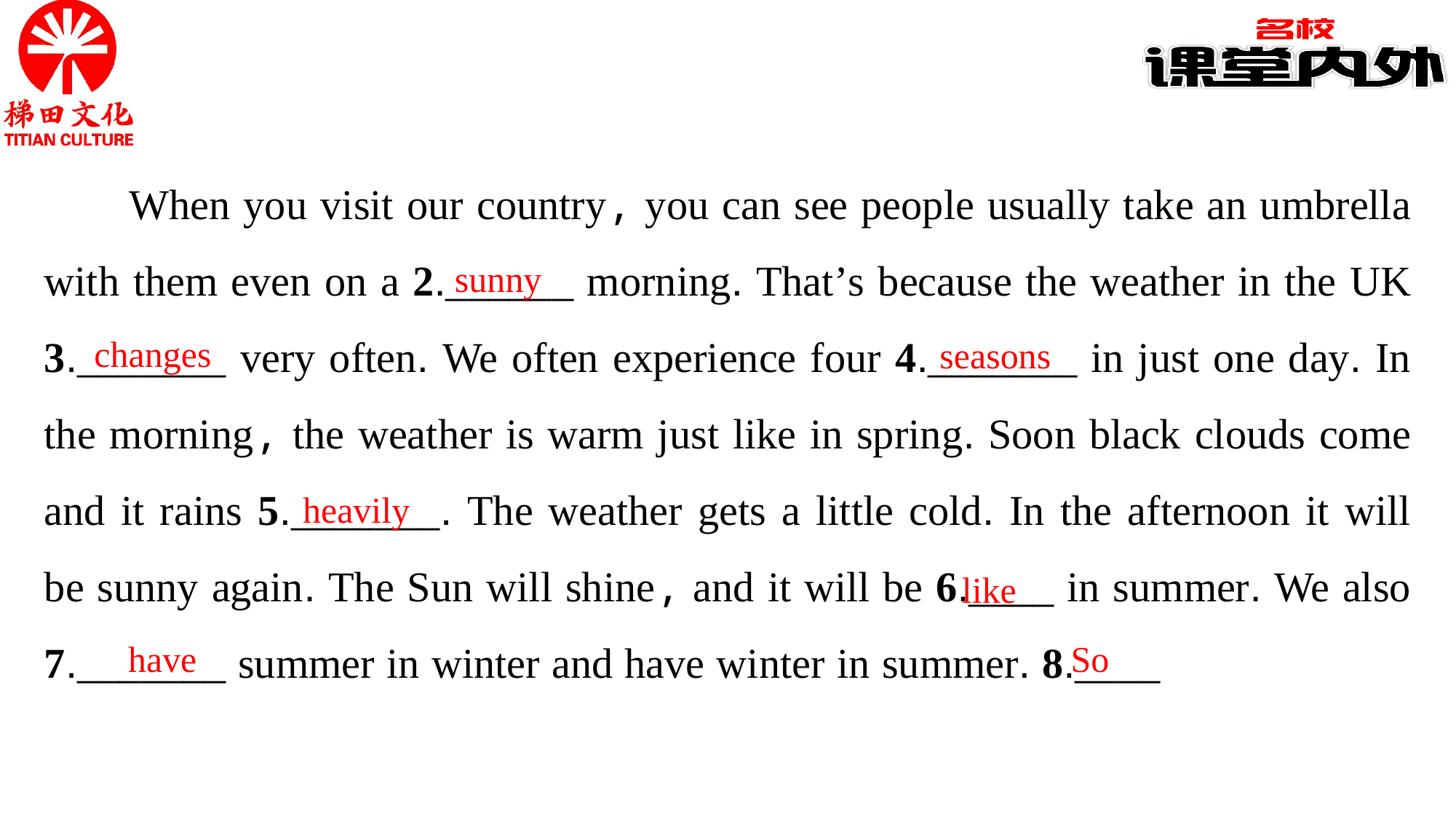

When you visit our country, you can see people usually take an umbrella with them even on a 2.______ morning. That’s because the weather in the UK 3._______ very often. We often experience four 4._______ in just one day. In the morning, the weather is warm just like in spring. Soon black clouds come and it rains 5._______. The weather gets a little cold. In the afternoon it will be sunny again. The Sun will shine, and it will be 6.____ in summer. We also 7._______ summer in winter and have winter in summer. 8.____
sunny
changes
seasons
heavily
like
have
So